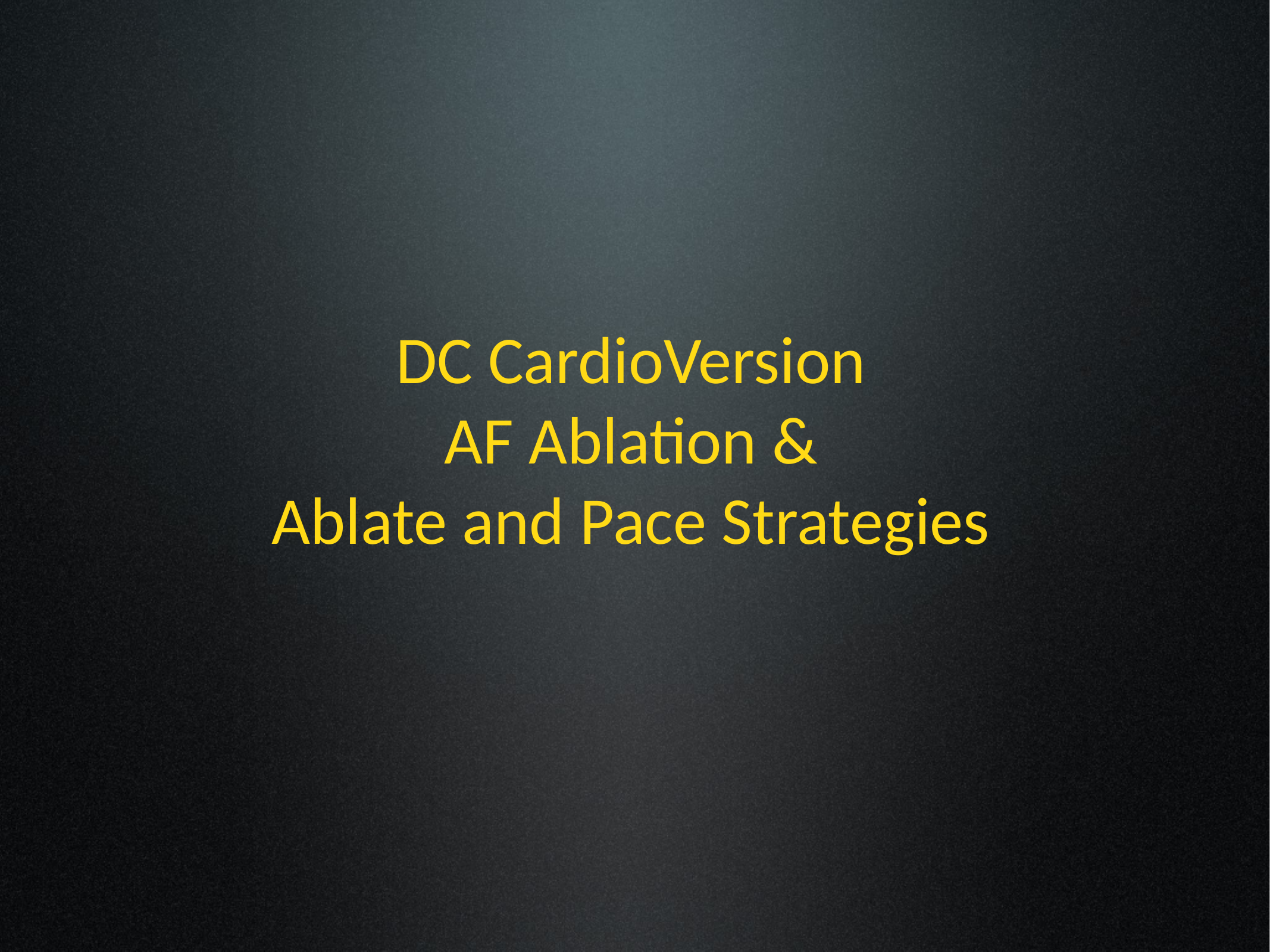

# DC CardioVersion AF Ablation & Ablate and Pace Strategies